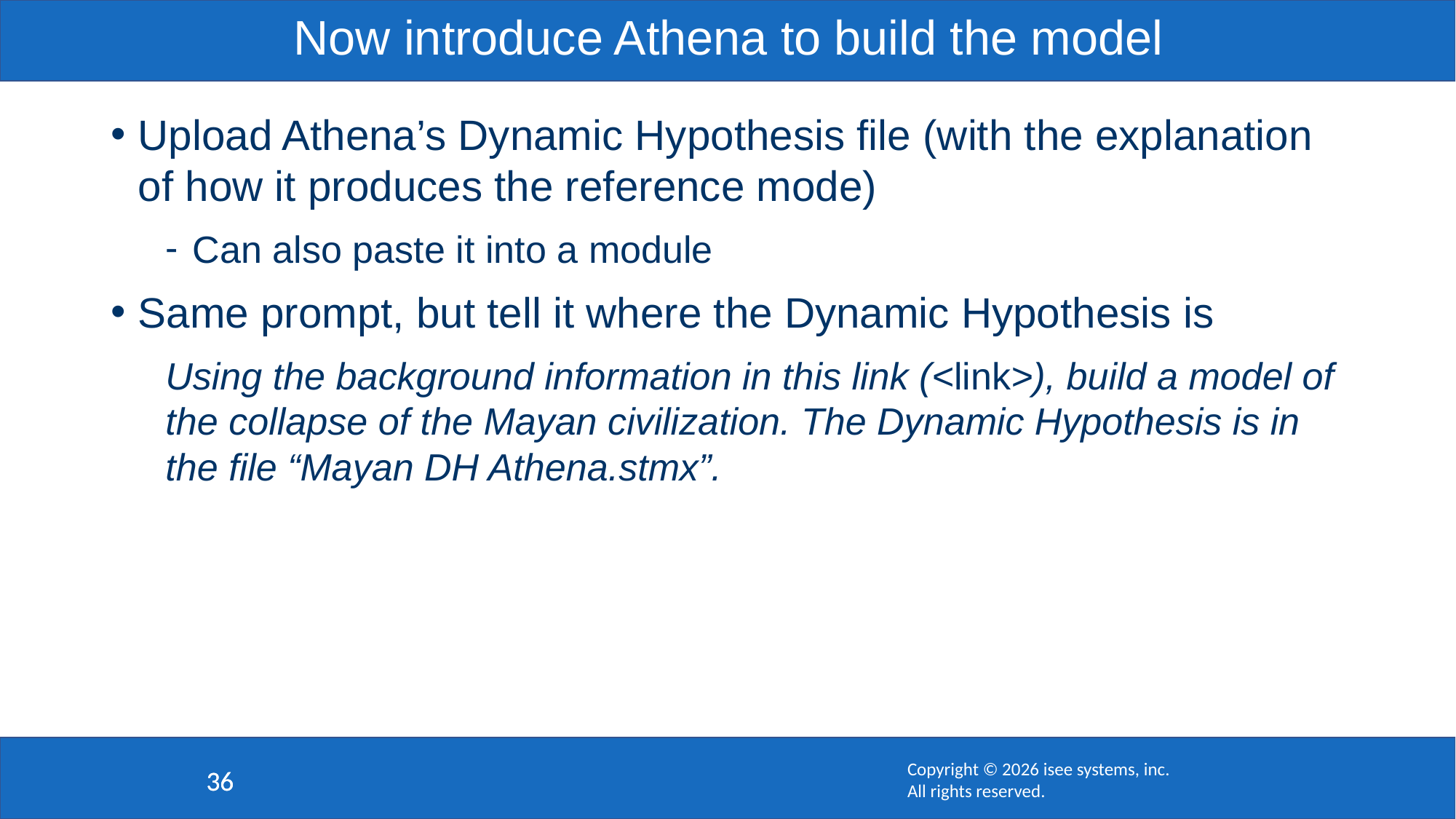

# Now introduce Athena to build the model
Upload Athena’s Dynamic Hypothesis file (with the explanation of how it produces the reference mode)
Can also paste it into a module
Same prompt, but tell it where the Dynamic Hypothesis is
Using the background information in this link (<link>), build a model of the collapse of the Mayan civilization. The Dynamic Hypothesis is in the file “Mayan DH Athena.stmx”.